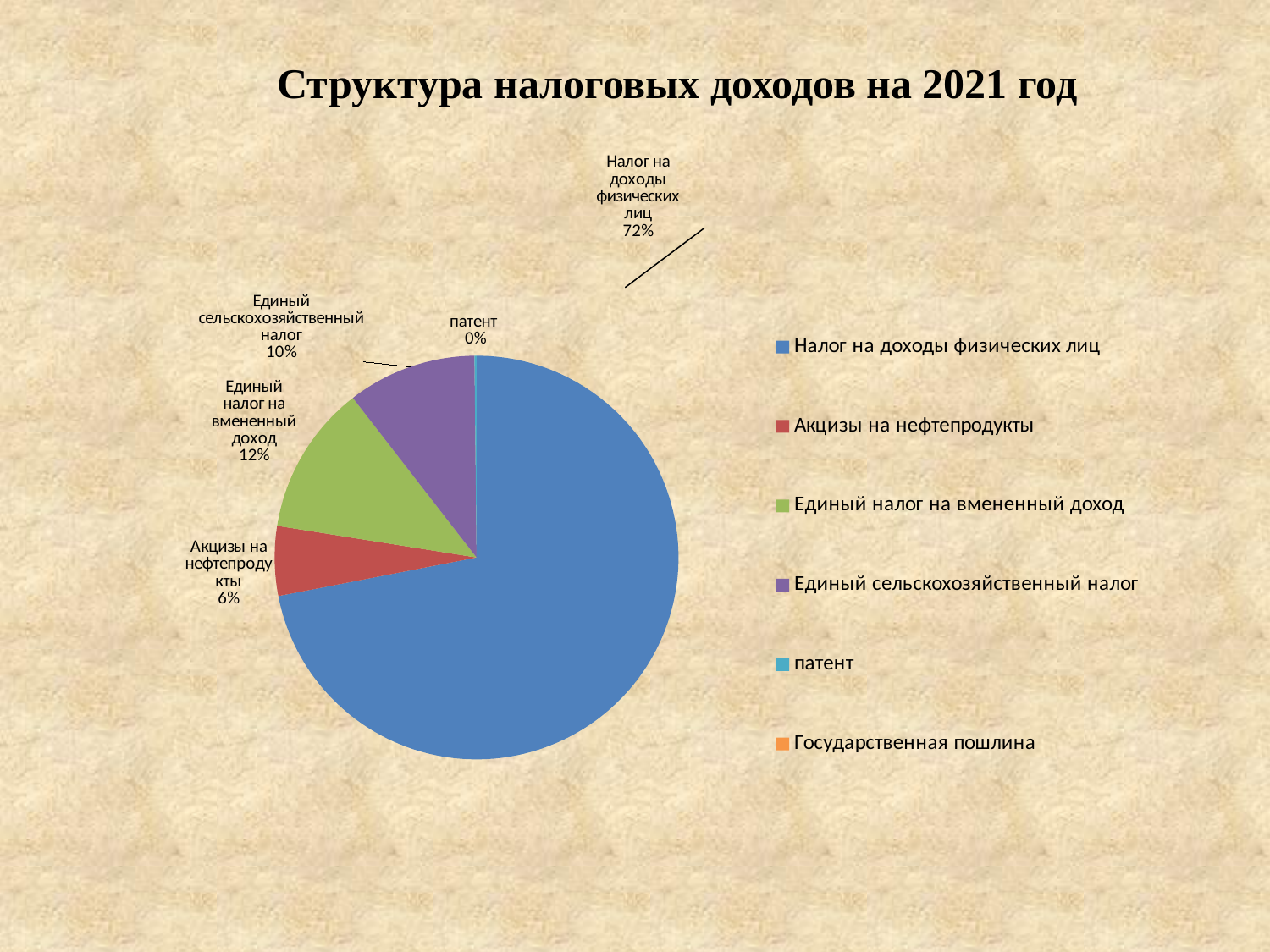

Структура налоговых доходов на 2021 год

[unsupported chart]